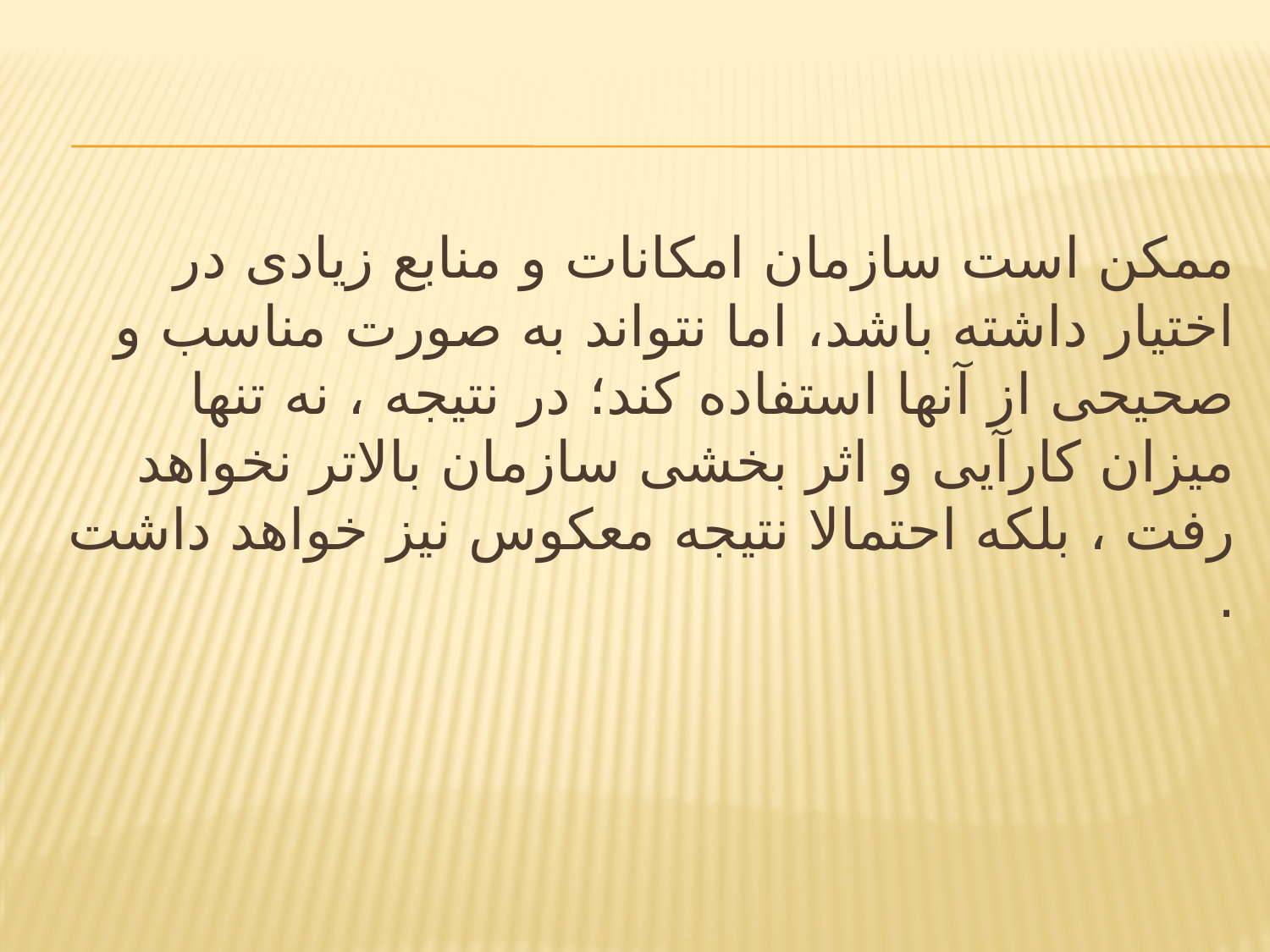

#
ممكن است سازمان امكانات و منابع زيادى در اختيار داشته باشد، اما نتواند به صورت مناسب و صحيحى از آنها استفاده كند؛ در نتيجه ، نه تنها ميزان كارآيى و اثر بخشى سازمان بالاتر نخواهد رفت ، بلكه احتمالا نتيجه معكوس نيز خواهد داشت .